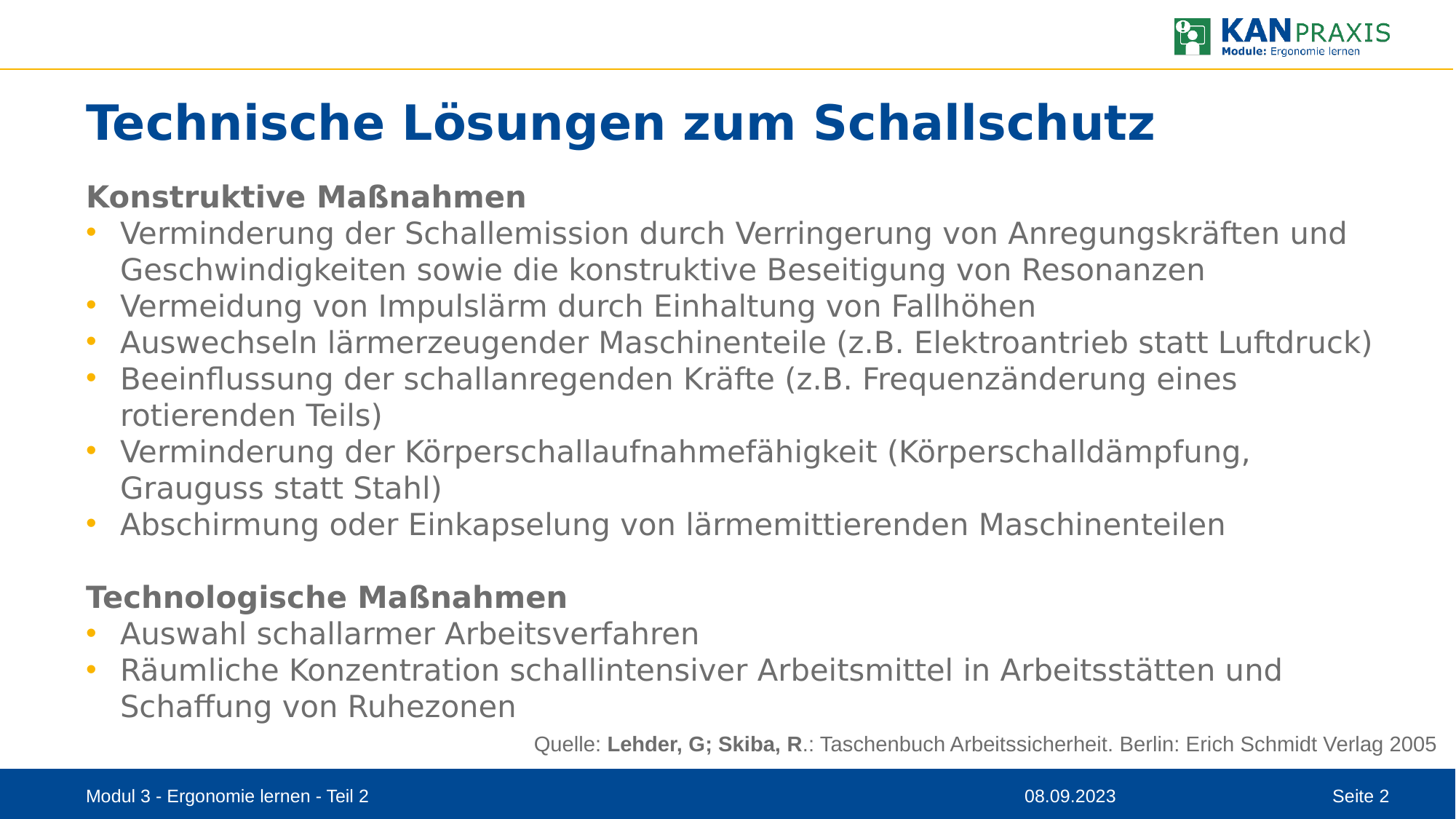

# Technische Lösungen zum Schallschutz
Konstruktive Maßnahmen
Verminderung der Schallemission durch Verringerung von Anregungskräften und Geschwindigkeiten sowie die konstruktive Beseitigung von Resonanzen
Vermeidung von Impulslärm durch Einhaltung von Fallhöhen
Auswechseln lärmerzeugender Maschinenteile (z.B. Elektroantrieb statt Luftdruck)
Beeinflussung der schallanregenden Kräfte (z.B. Frequenzänderung eines rotierenden Teils)
Verminderung der Körperschallaufnahmefähigkeit (Körperschalldämpfung, Grauguss statt Stahl)
Abschirmung oder Einkapselung von lärmemittierenden Maschinenteilen

Technologische Maßnahmen
Auswahl schallarmer Arbeitsverfahren
Räumliche Konzentration schallintensiver Arbeitsmittel in Arbeitsstätten und Schaffung von Ruhezonen

Quelle: Lehder, G; Skiba, R.: Taschenbuch Arbeitssicherheit. Berlin: Erich Schmidt Verlag 2005
Modul 3 - Ergonomie lernen - Teil 2
08.09.2023
Seite 2